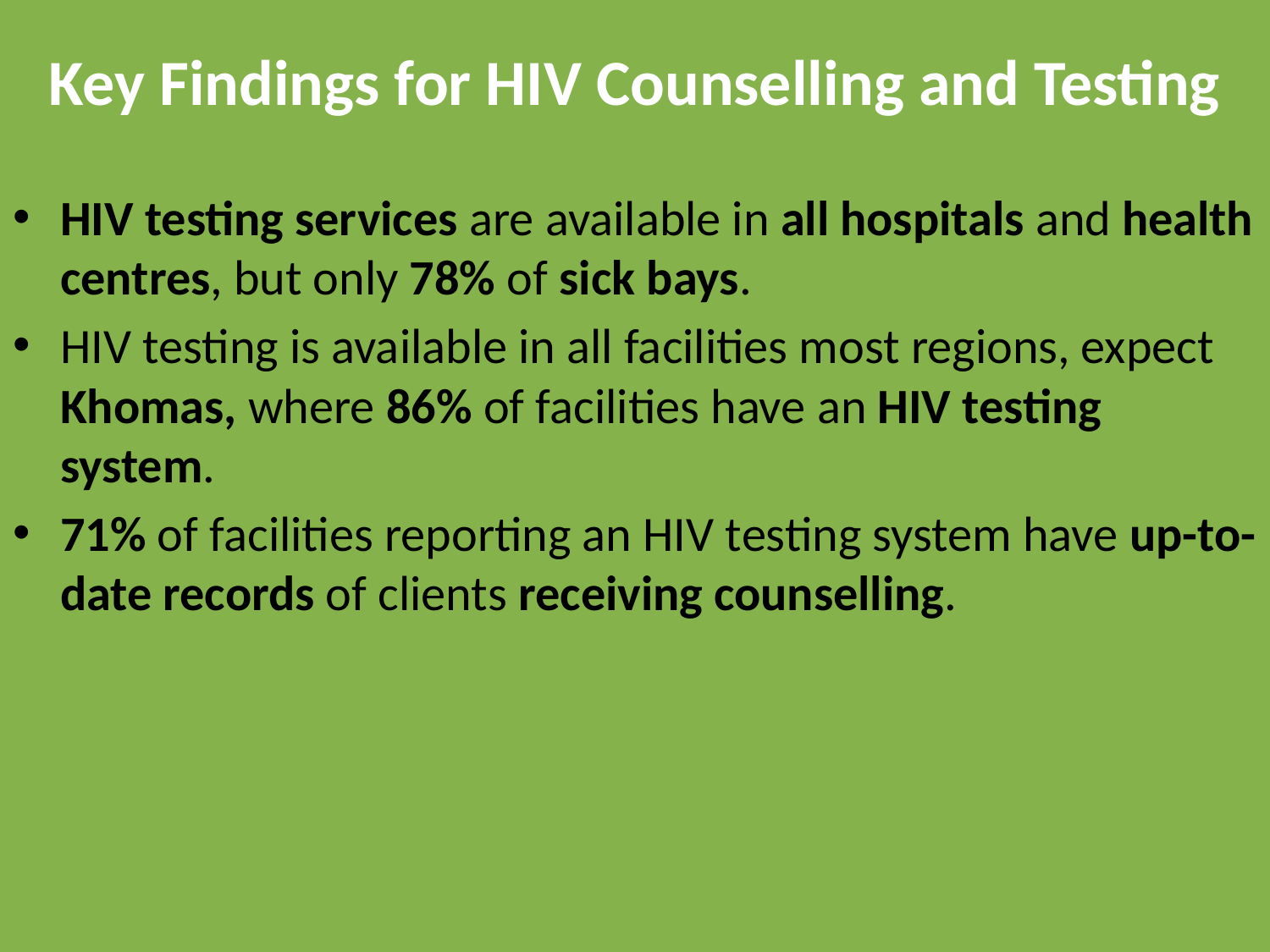

# Key Findings for HIV Counselling and Testing
HIV testing services are available in all hospitals and health centres, but only 78% of sick bays.
HIV testing is available in all facilities most regions, expect Khomas, where 86% of facilities have an HIV testing system.
71% of facilities reporting an HIV testing system have up-to-date records of clients receiving counselling.